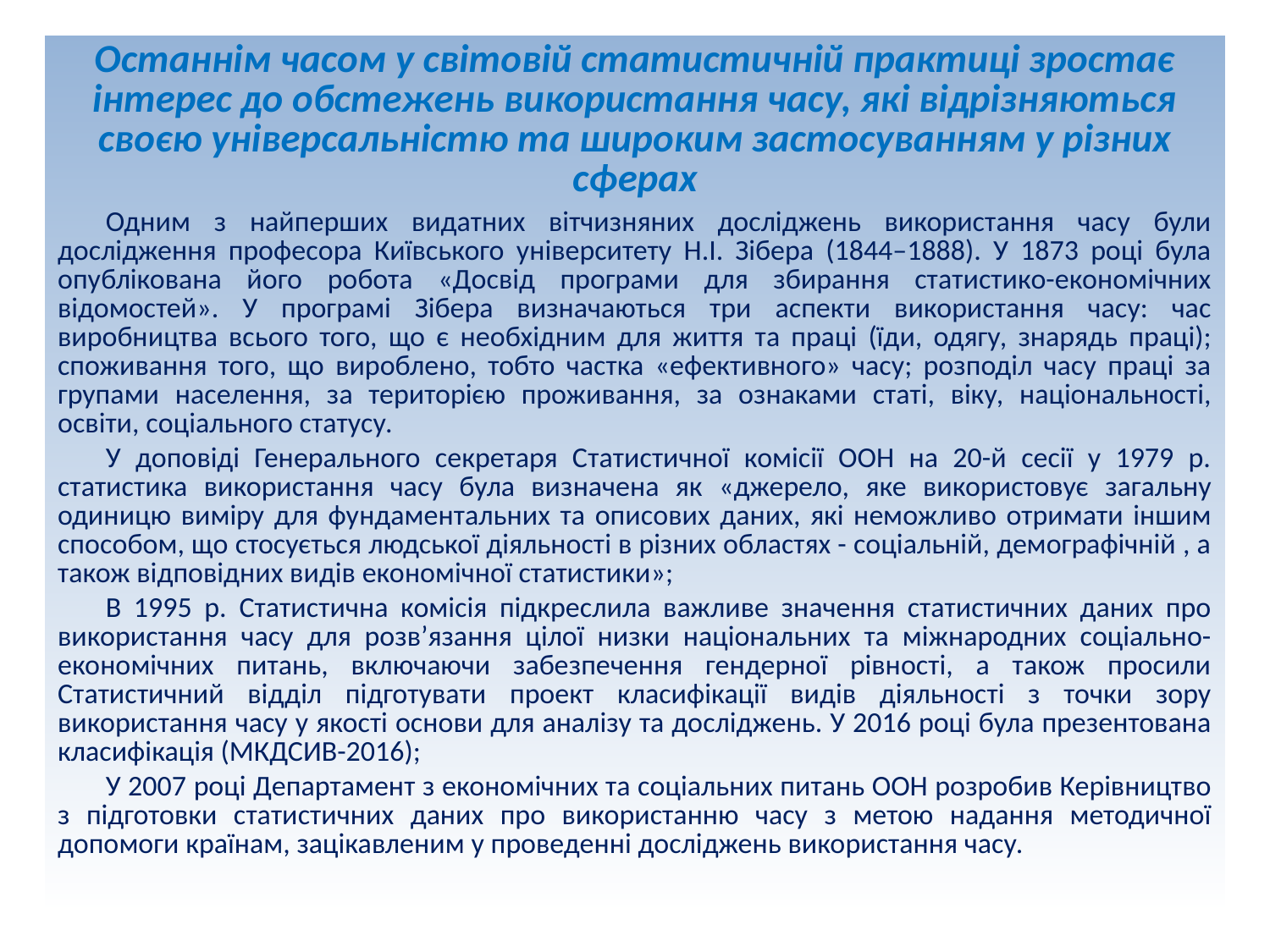

Останнім часом у світовій статистичній практиці зростає інтерес до обстежень використання часу, які відрізняються своєю універсальністю та широким застосуванням у різних сферах
Одним з найперших видатних вітчизняних досліджень використання часу були дослідження професора Київського університету Н.І. Зібера (1844–1888). У 1873 році була опублікована його робота «Досвід програми для збирання статистико-економічних відомостей». У програмі Зібера визначаються три аспекти використання часу: час виробництва всього того, що є необхідним для життя та праці (їди, одягу, знарядь праці); споживання того, що вироблено, тобто частка «ефективного» часу; розподіл часу праці за групами населення, за територією проживання, за ознаками статі, віку, національності, освіти, соціального статусу.
У доповіді Генерального секретаря Статистичної комісії ООН на 20-й сесії у 1979 р. статистика використання часу була визначена як «джерело, яке використовує загальну одиницю виміру для фундаментальних та описових даних, які неможливо отримати іншим способом, що стосується людської діяльності в різних областях - соціальній, демографічній , а також відповідних видів економічної статистики»;
В 1995 р. Статистична комісія підкреслила важливе значення статистичних даних про використання часу для розв’язання цілої низки національних та міжнародних соціально-економічних питань, включаючи забезпечення гендерної рівності, а також просили Статистичний відділ підготувати проект класифікації видів діяльності з точки зору використання часу у якості основи для аналізу та досліджень. У 2016 році була презентована класифікація (МКДСИВ-2016);
У 2007 році Департамент з економічних та соціальних питань ООН розробив Керівництво з підготовки статистичних даних про використанню часу з метою надання методичної допомоги країнам, зацікавленим у проведенні досліджень використання часу.